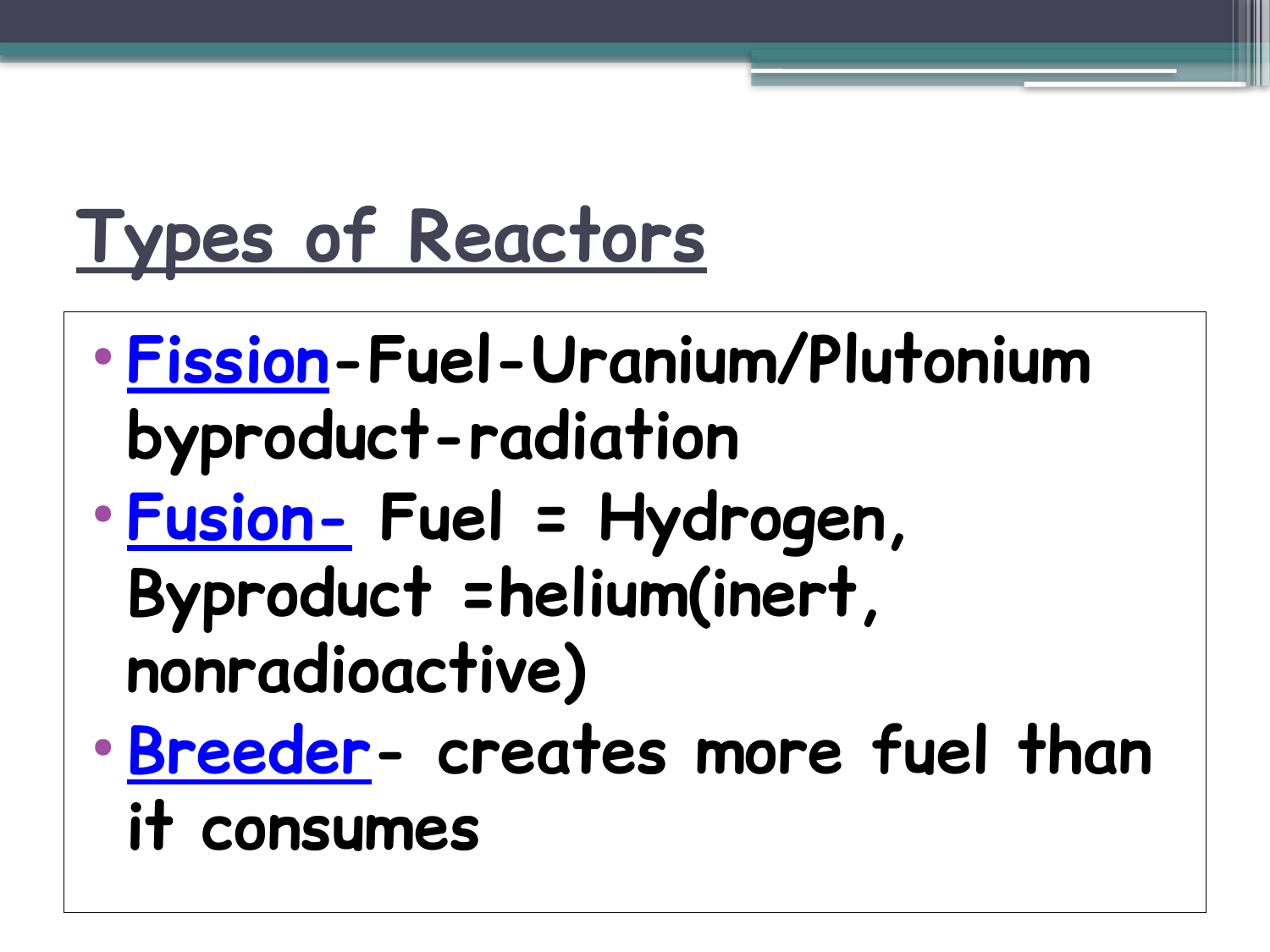

# Types of Reactors
Fission-Fuel-Uranium/Plutonium byproduct-radiation
Fusion- Fuel = Hydrogen,     Byproduct =helium(inert, nonradioactive)
Breeder- creates more fuel than it consumes